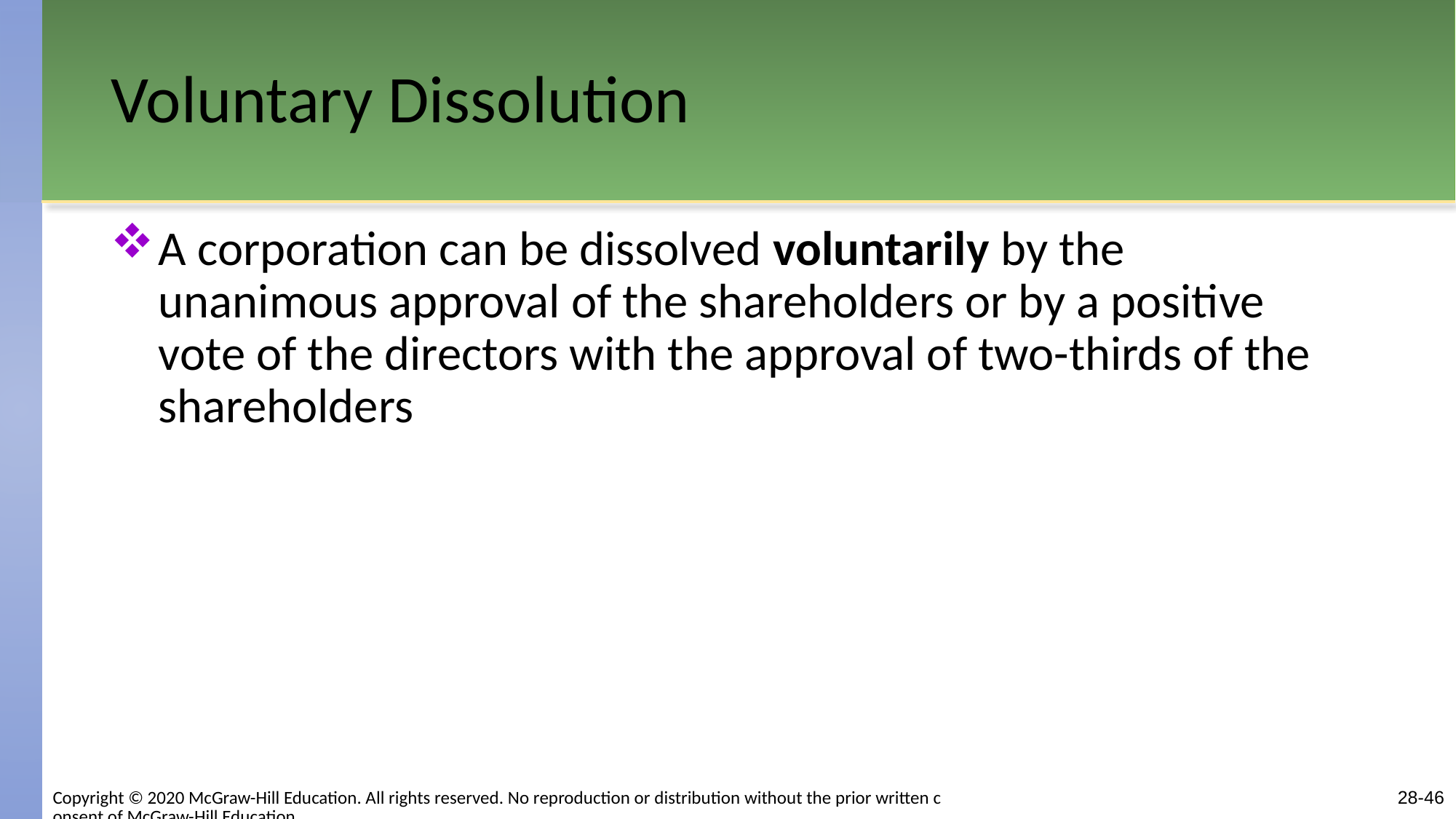

# Voluntary Dissolution
A corporation can be dissolved voluntarily by the unanimous approval of the shareholders or by a positive vote of the directors with the approval of two-thirds of the shareholders

Copyright © 2020 McGraw-Hill Education. All rights reserved. No reproduction or distribution without the prior written consent of McGraw-Hill Education.
28-46